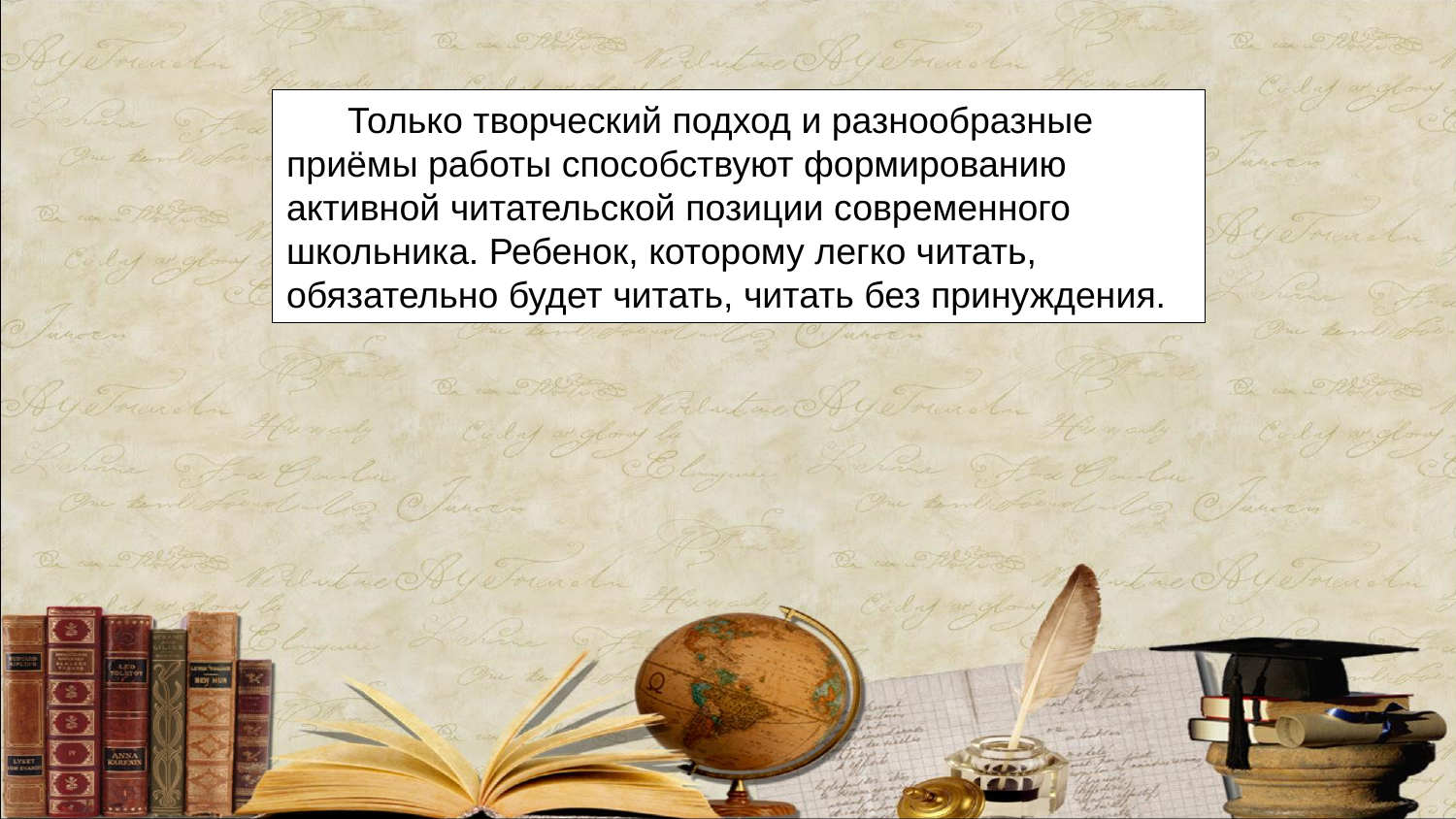

Только творческий подход и разнообразные приёмы работы способствуют формированию активной читательской позиции современного школьника. Ребенок, которому легко читать, обязательно будет читать, читать без принуждения.